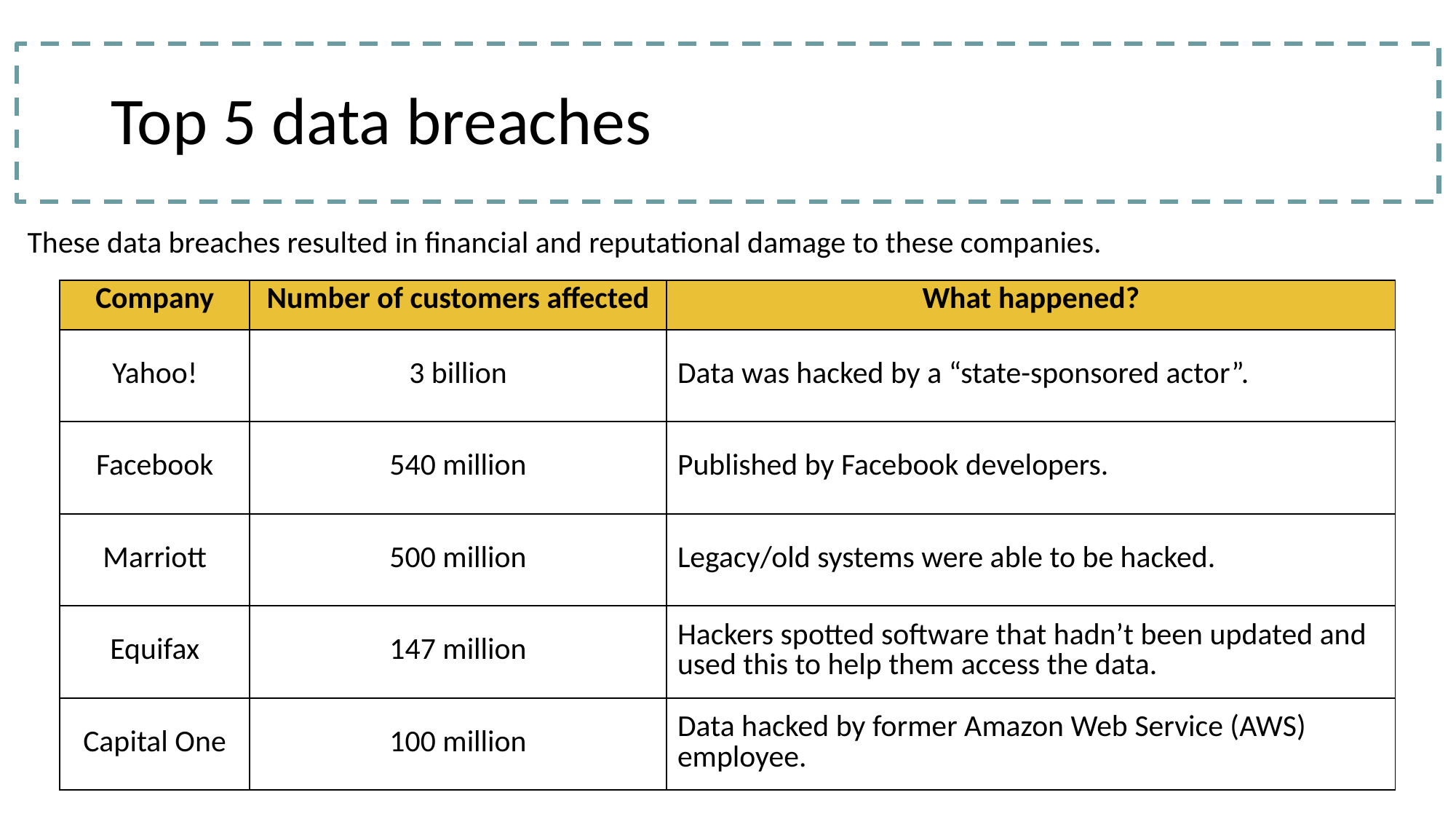

# Top 5 data breaches
These data breaches resulted in financial and reputational damage to these companies.
| Company | Number of customers affected | What happened? |
| --- | --- | --- |
| Yahoo! | 3 billion | Data was hacked by a “state-sponsored actor”. |
| Facebook | 540 million | Published by Facebook developers. |
| Marriott | 500 million | Legacy/old systems were able to be hacked. |
| Equifax | 147 million | Hackers spotted software that hadn’t been updated and used this to help them access the data. |
| Capital One | 100 million | Data hacked by former Amazon Web Service (AWS) employee. |